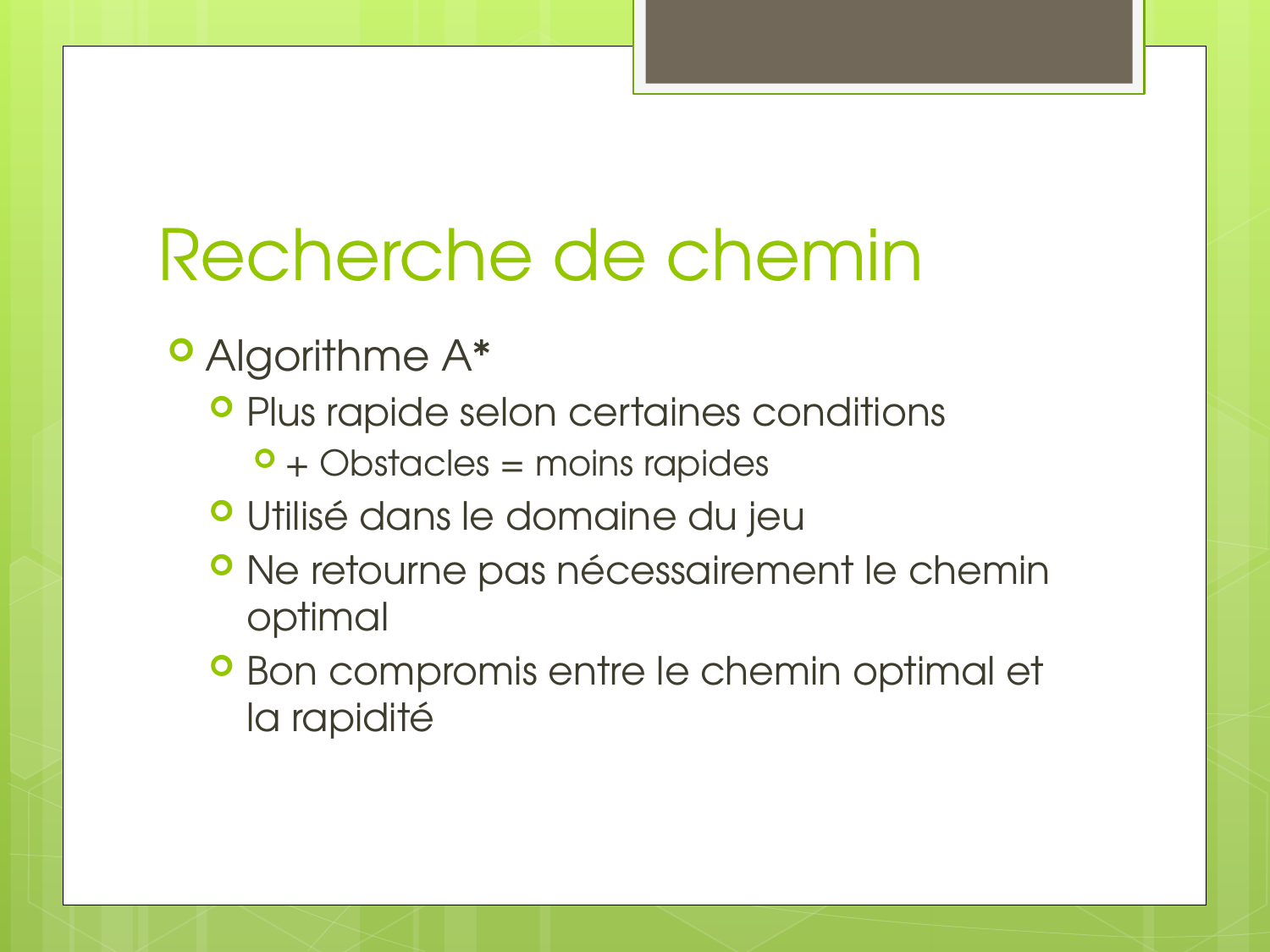

# Recherche de chemin
Algorithme A*
Plus rapide selon certaines conditions
+ Obstacles = moins rapides
Utilisé dans le domaine du jeu
Ne retourne pas nécessairement le chemin optimal
Bon compromis entre le chemin optimal et la rapidité